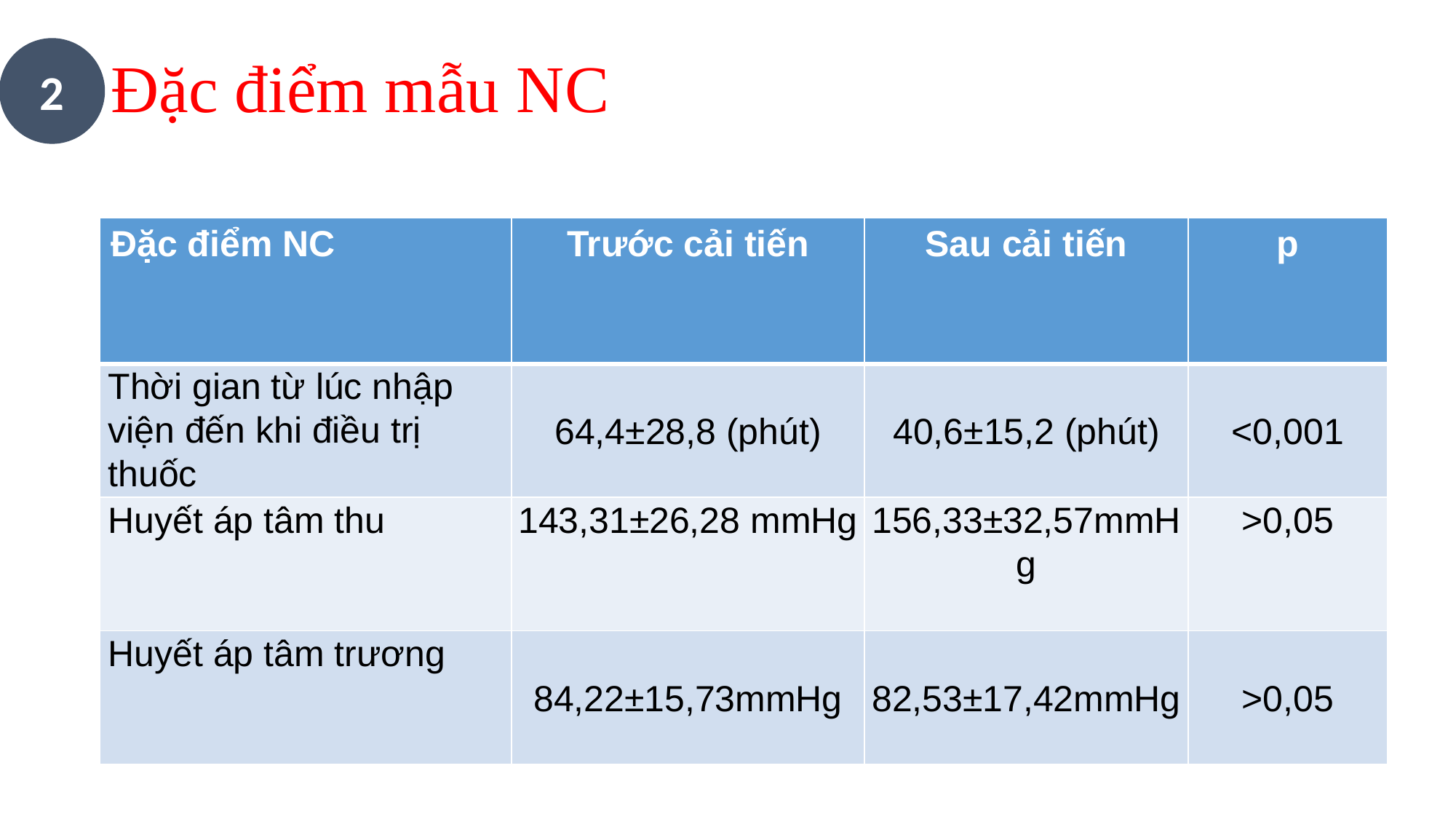

2
# Đặc điểm mẫu NC
| Đặc điểm NC | Trước cải tiến | Sau cải tiến | p |
| --- | --- | --- | --- |
| Thời gian từ lúc nhập viện đến khi điều trị thuốc | 64,4±28,8 (phút) | 40,6±15,2 (phút) | <0,001 |
| Huyết áp tâm thu | 143,31±26,28 mmHg | 156,33±32,57mmHg | >0,05 |
| Huyết áp tâm trương | 84,22±15,73mmHg | 82,53±17,42mmHg | >0,05 |